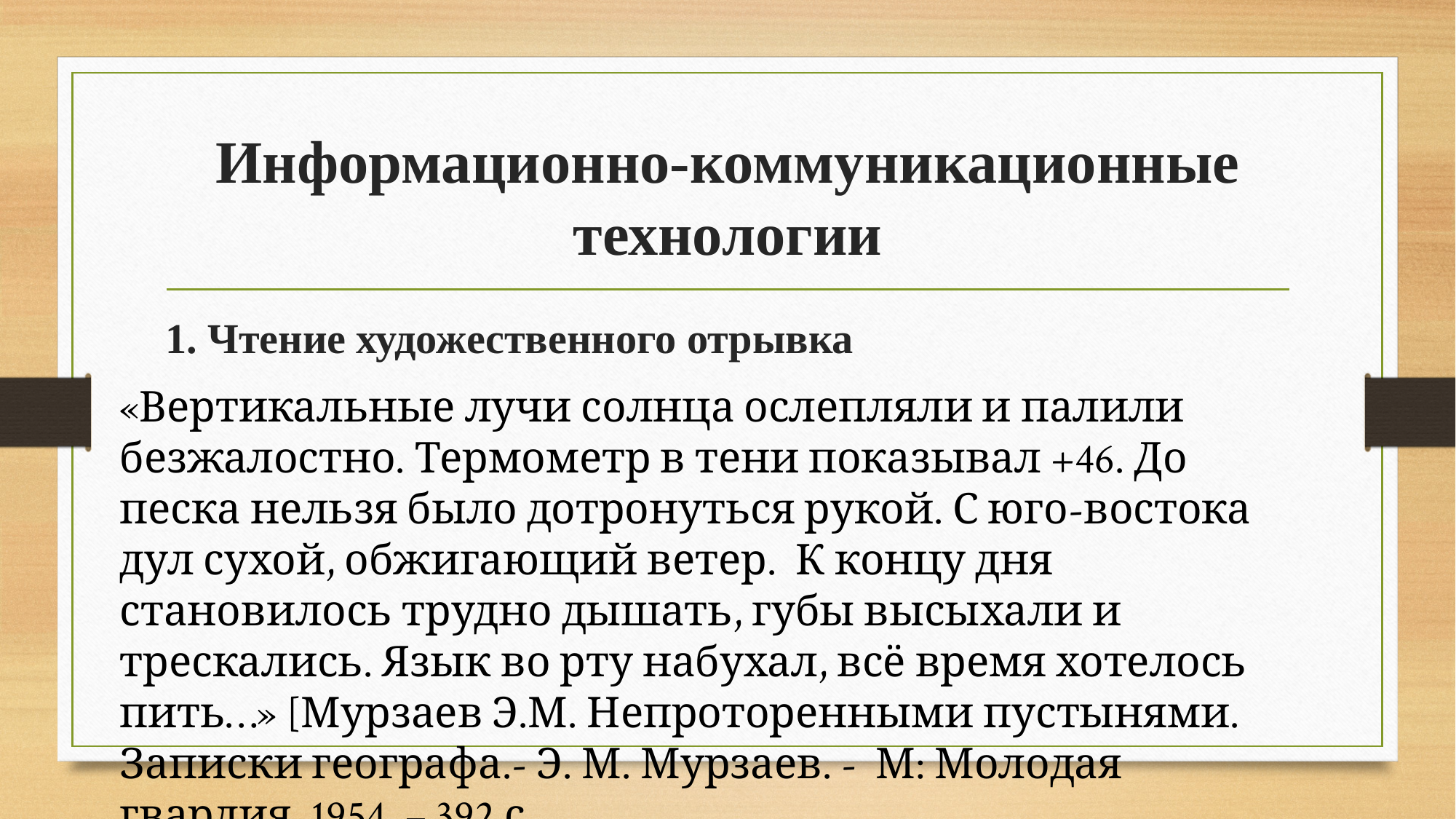

# Информационно-коммуникационные технологии
1. Чтение художественного отрывка
«Вертикальные лучи солнца ослепляли и палили безжалостно. Термометр в тени показывал +46. До песка нельзя было дотронуться рукой. С юго-востока дул сухой, обжигающий ветер.  К концу дня становилось трудно дышать, губы высыхали и трескались. Язык во рту набухал, всё время хотелось пить…» [Мурзаев Э.М. Непроторенными пустынями. Записки географа.- Э. М. Мурзаев. -  М: Молодая гвардия, 1954. – 392 с.